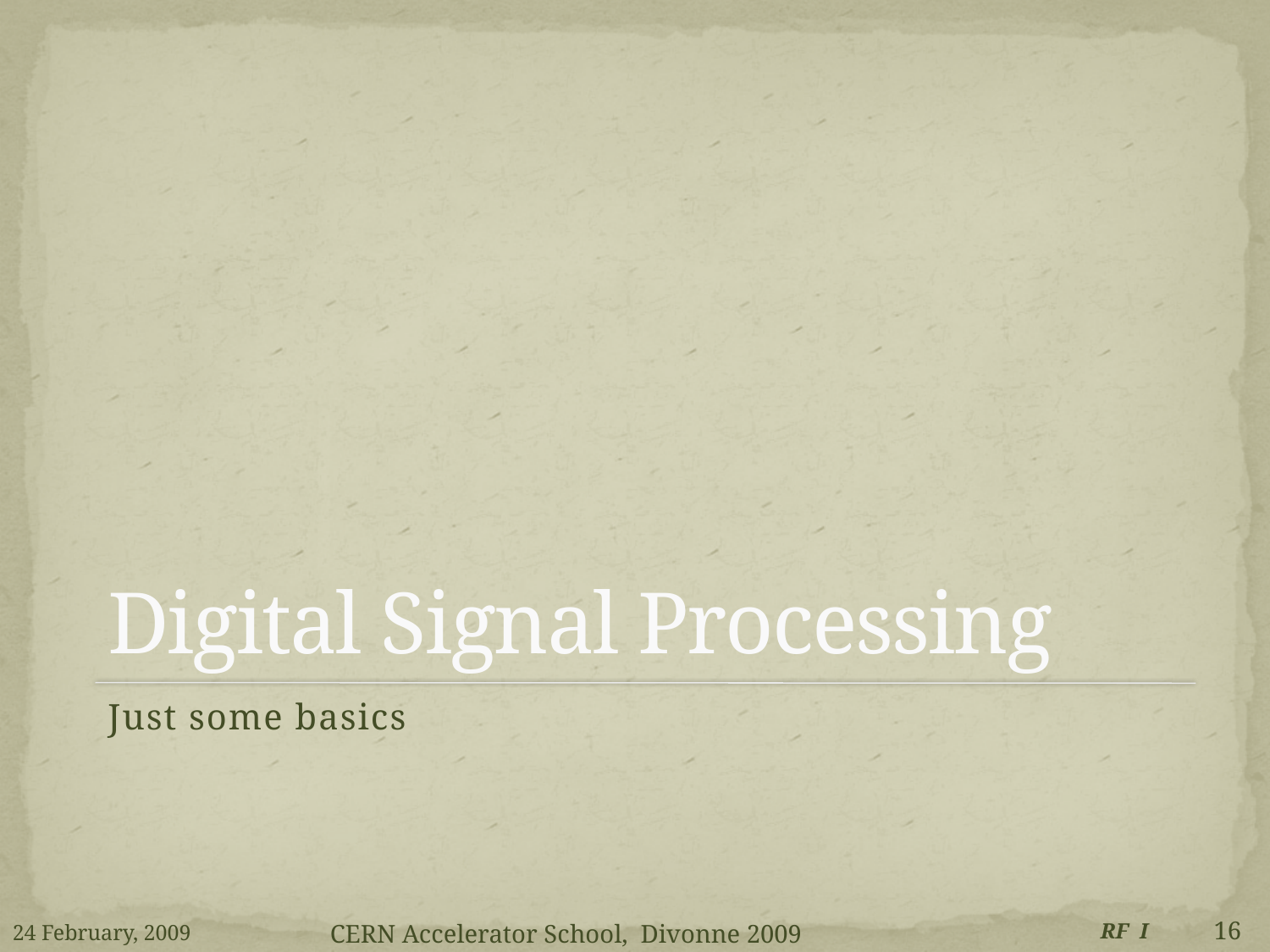

# Digital Signal Processing
Just some basics
24 February, 2009
RF  I
16